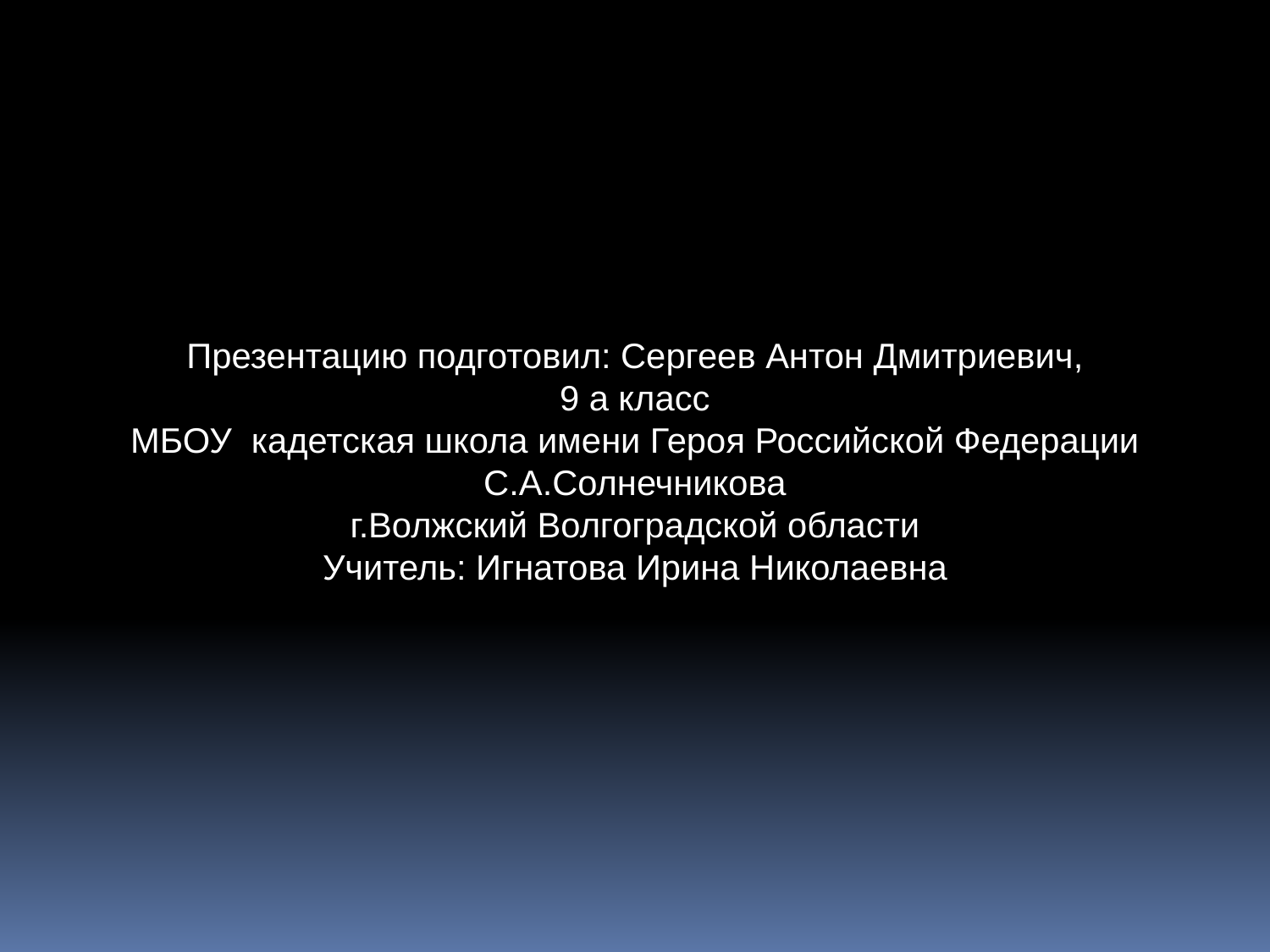

Презентацию подготовил: Сергеев Антон Дмитриевич,
9 а класс
МБОУ  кадетская школа имени Героя Российской Федерации С.А.Солнечникова
г.Волжский Волгоградской области
Учитель: Игнатова Ирина Николаевна